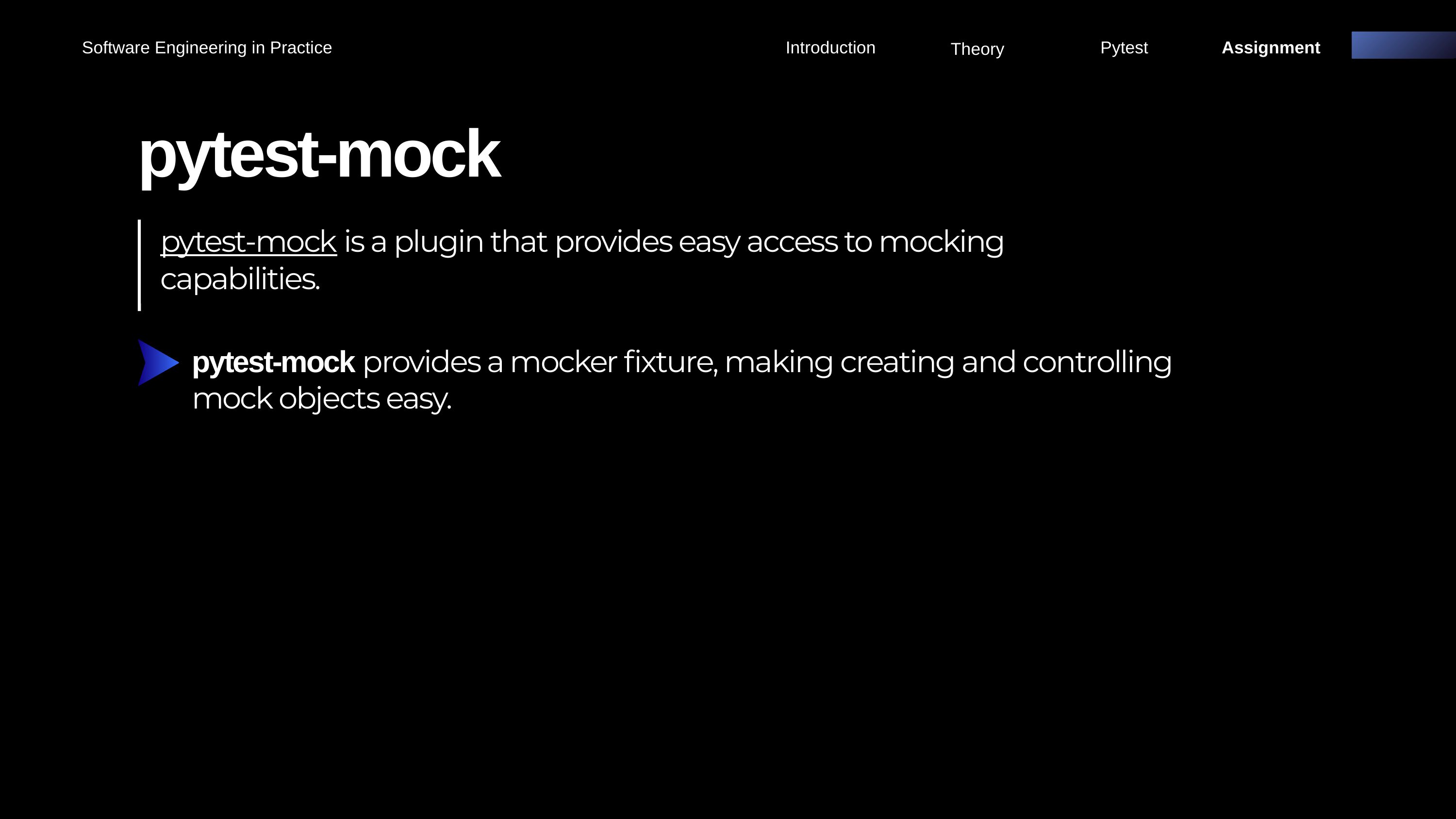

Software Engineering in Practice
Introduction
Pytest
Assignment
Theory
pytest-mock

pytest-mock is a plugin that provides easy access to mocking capabilities.

pytest-mock provides a mocker fixture, making creating and controlling mock objects easy.